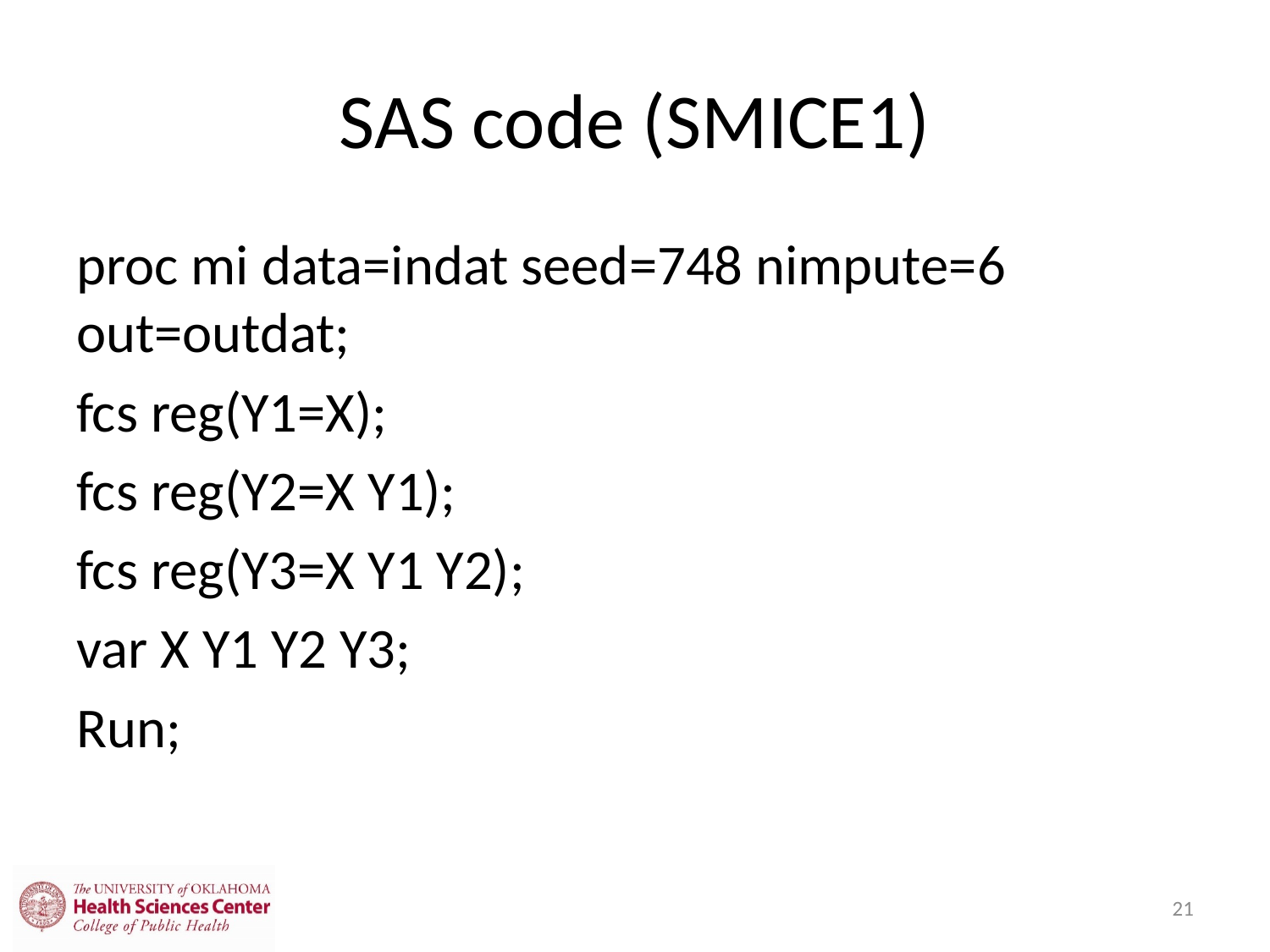

# SAS code (SMICE1)
proc mi data=indat seed=748 nimpute=6 out=outdat;
fcs reg(Y1=X);
fcs reg(Y2=X Y1);
fcs reg(Y3=X Y1 Y2);
var X Y1 Y2 Y3;
Run;

21